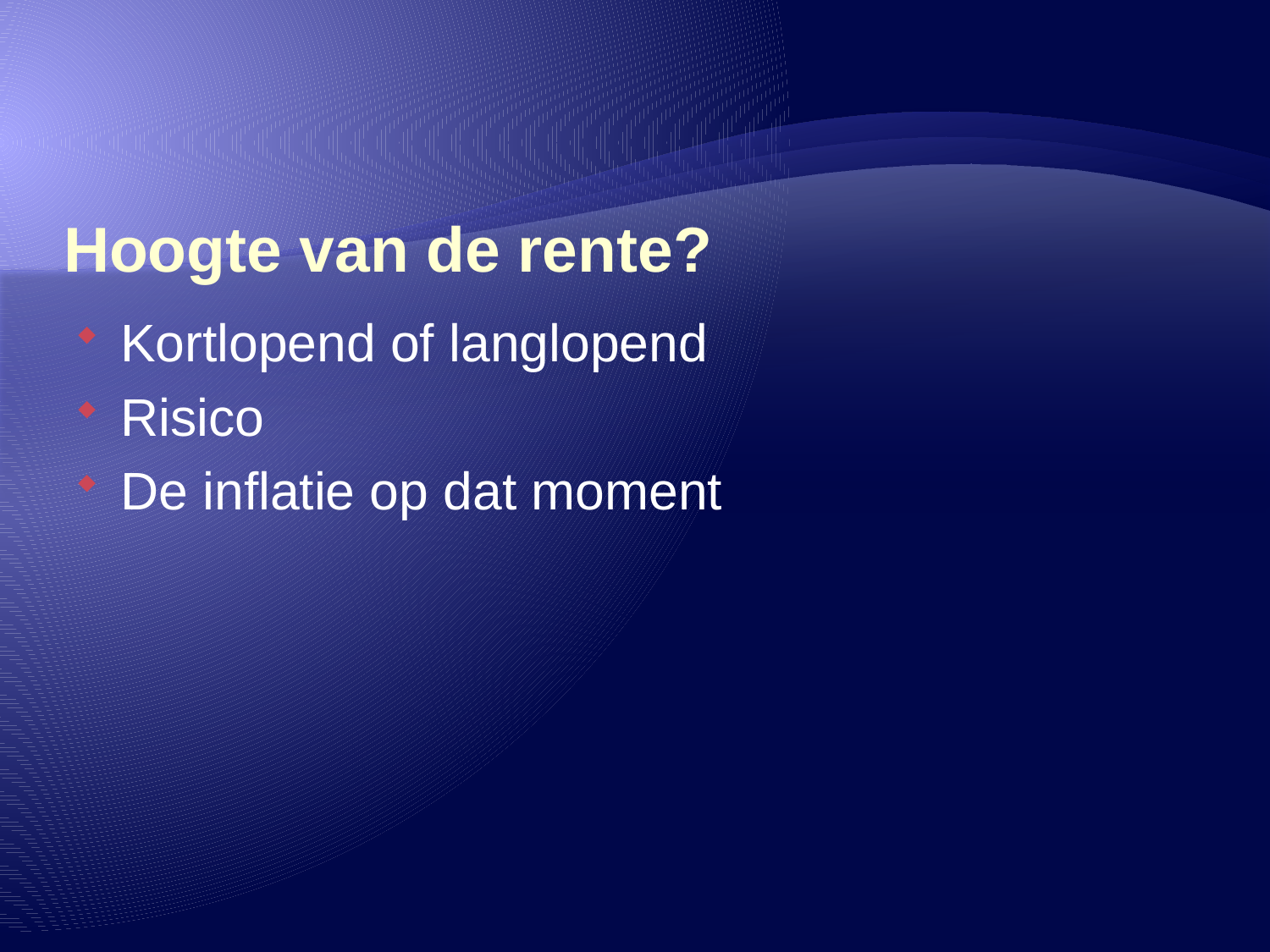

Hoogte van de rente?
Kortlopend of langlopend
Risico
De inflatie op dat moment